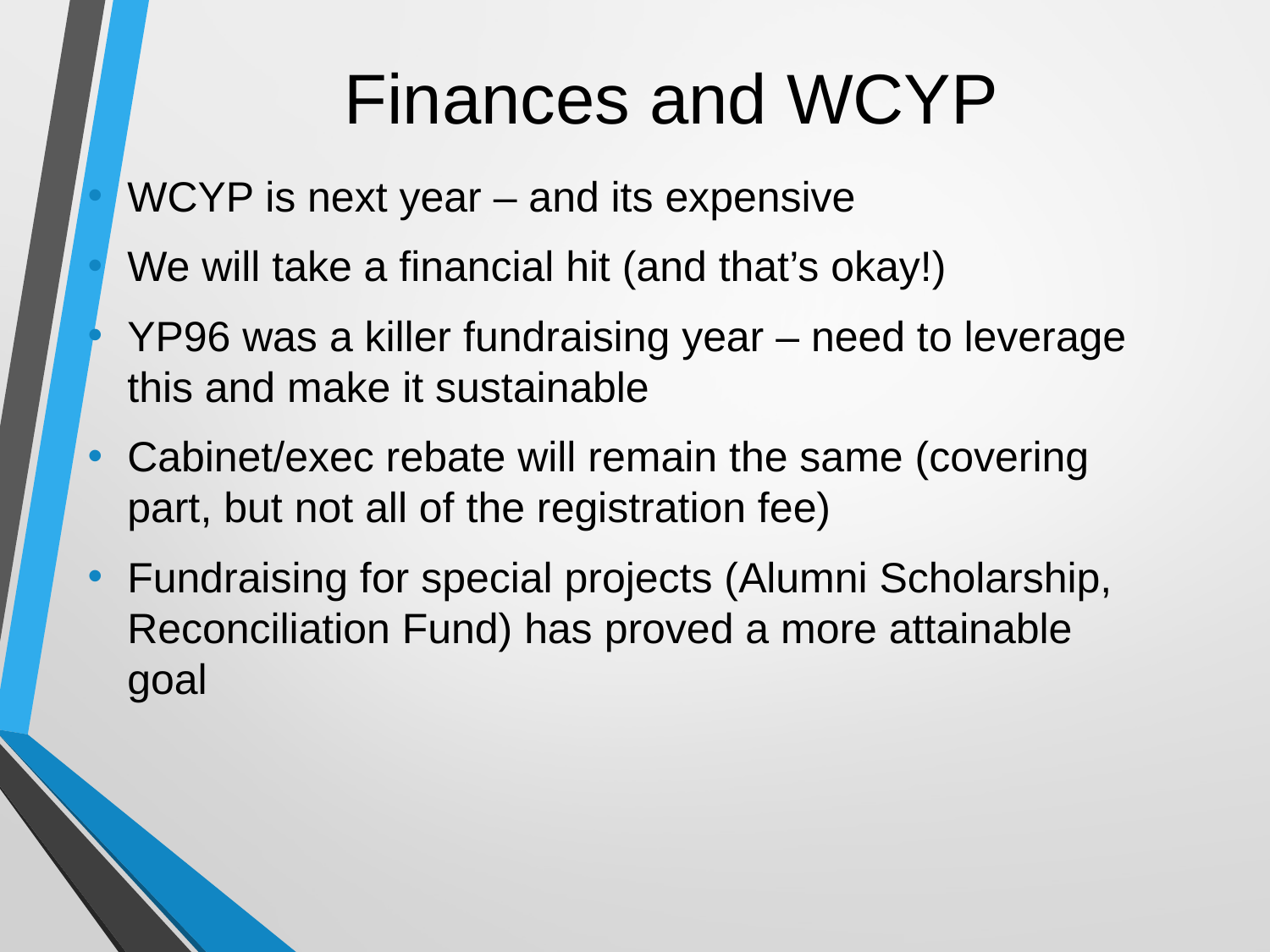

# Finances and WCYP
WCYP is next year – and its expensive
We will take a financial hit (and that’s okay!)
YP96 was a killer fundraising year – need to leverage this and make it sustainable
Cabinet/exec rebate will remain the same (covering part, but not all of the registration fee)
Fundraising for special projects (Alumni Scholarship, Reconciliation Fund) has proved a more attainable goal